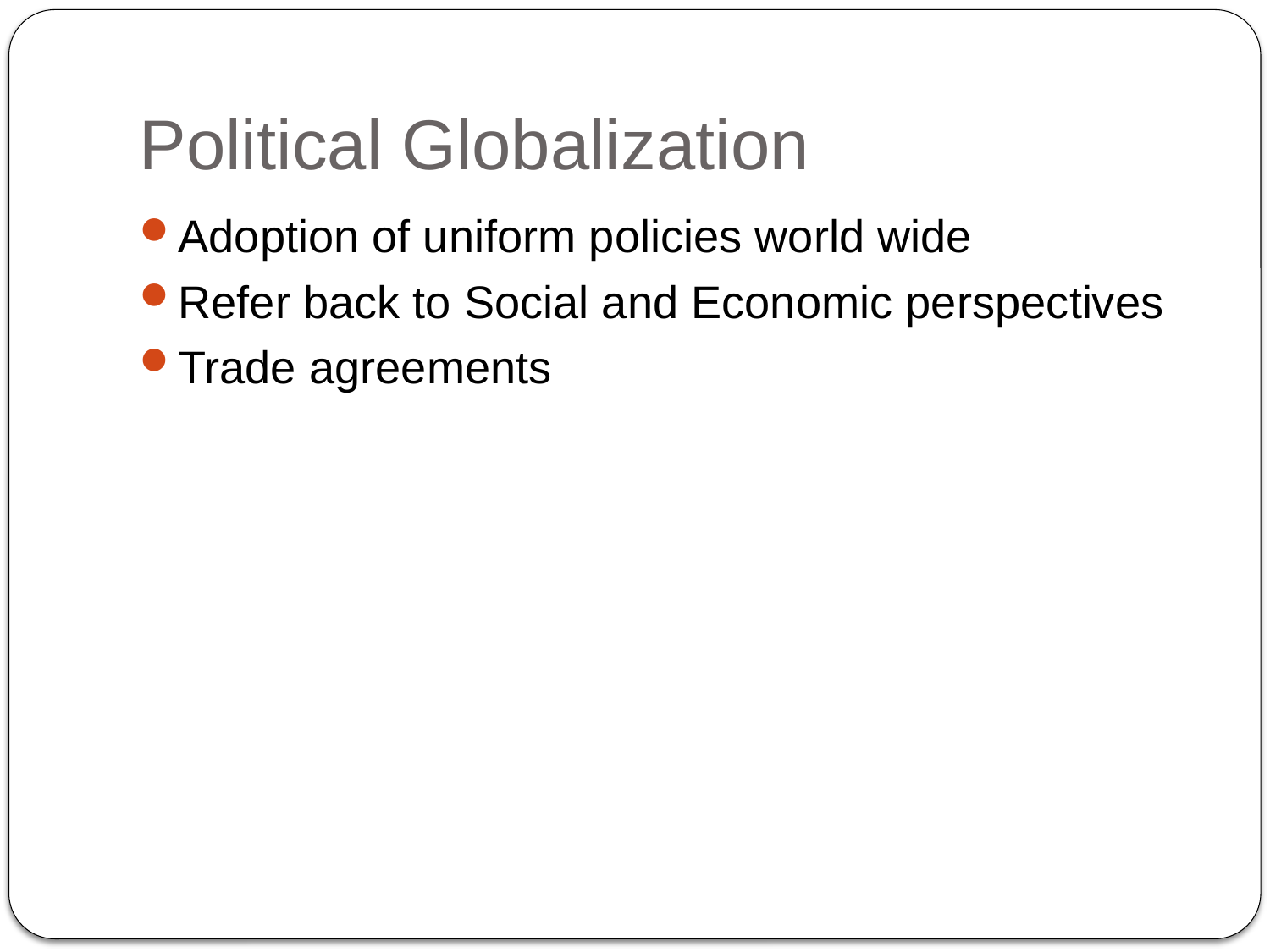

# Political Globalization
Adoption of uniform policies world wide
Refer back to Social and Economic perspectives
Trade agreements